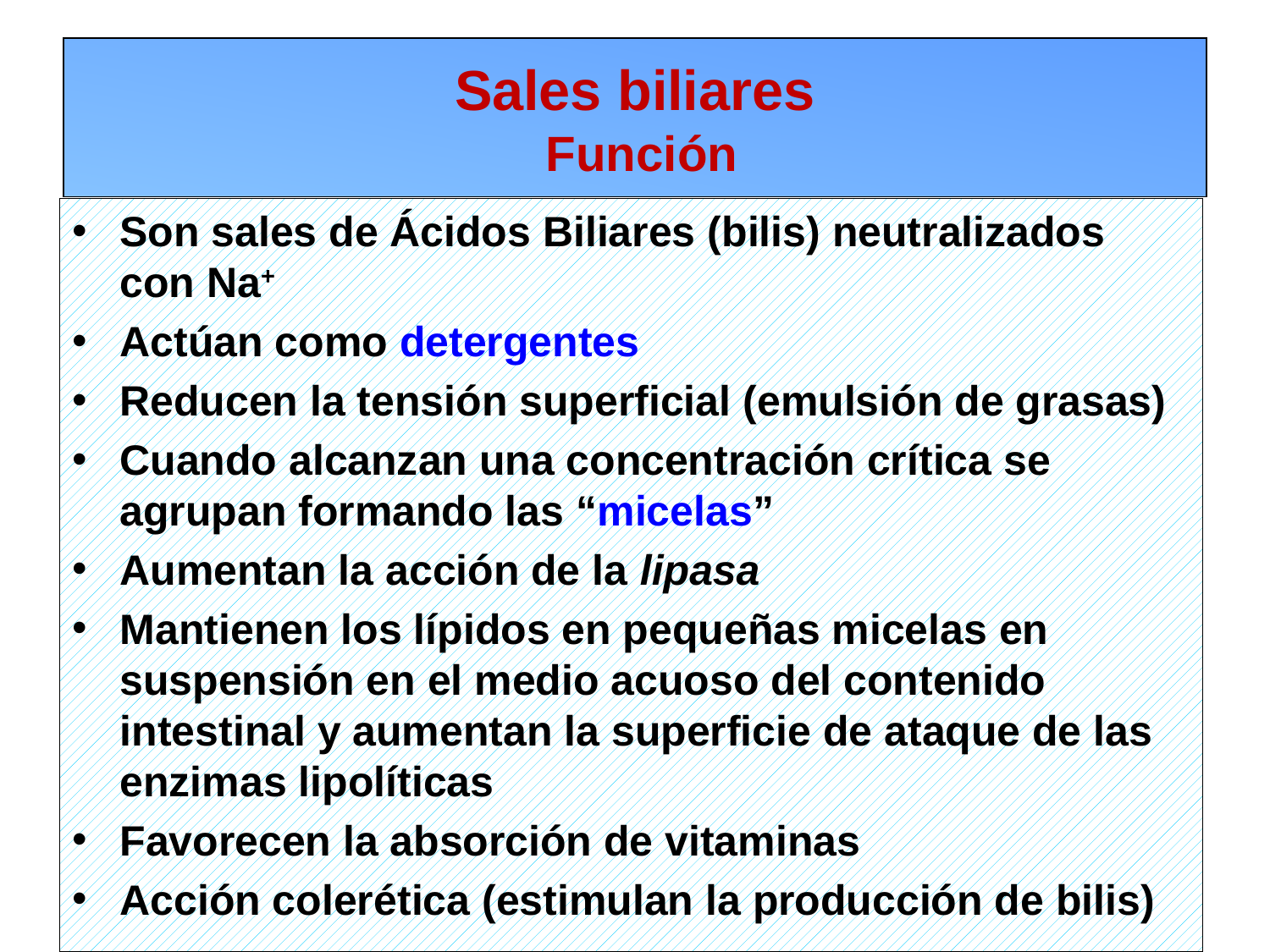

# Sales biliares Función
Son sales de Ácidos Biliares (bilis) neutralizados con Na+
Actúan como detergentes
Reducen la tensión superficial (emulsión de grasas)
Cuando alcanzan una concentración crítica se agrupan formando las “micelas”
Aumentan la acción de la lipasa
Mantienen los lípidos en pequeñas micelas en suspensión en el medio acuoso del contenido intestinal y aumentan la superficie de ataque de las enzimas lipolíticas
Favorecen la absorción de vitaminas
Acción colerética (estimulan la producción de bilis)